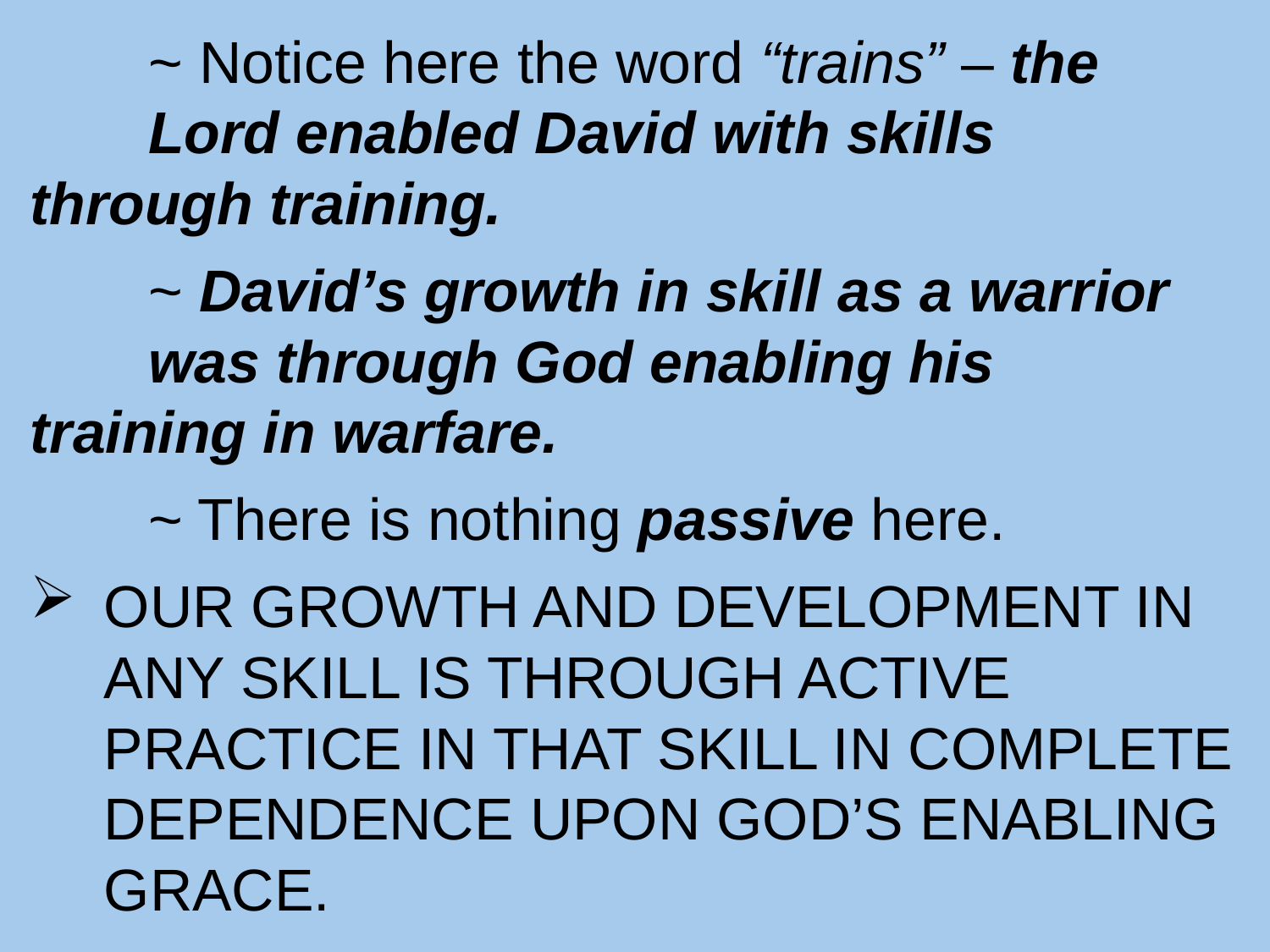

~ Notice here the word “trains” – the 						Lord enabled David with skills 						through training.
		~ David’s growth in skill as a warrior 					was through God enabling his 						training in warfare.
		~ There is nothing passive here.
OUR GROWTH AND DEVELOPMENT IN ANY SKILL IS THROUGH ACTIVE PRACTICE IN THAT SKILL IN COMPLETE DEPENDENCE UPON GOD’S ENABLING GRACE.